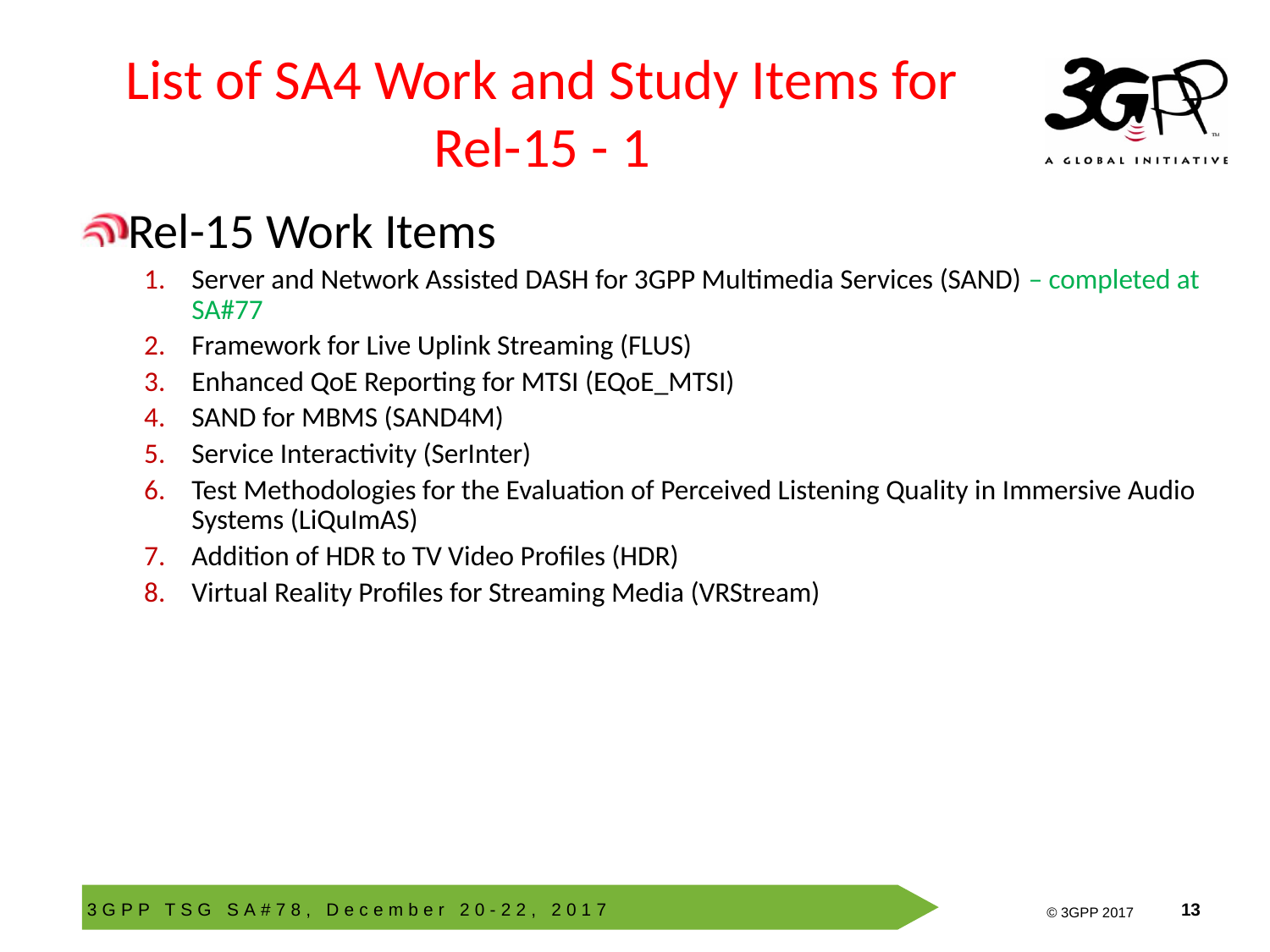

# List of SA4 Work and Study Items for Rel-15 - 1
Rel-15 Work Items
Server and Network Assisted DASH for 3GPP Multimedia Services (SAND) – completed at SA#77
Framework for Live Uplink Streaming (FLUS)
Enhanced QoE Reporting for MTSI (EQoE_MTSI)
SAND for MBMS (SAND4M)
Service Interactivity (SerInter)
Test Methodologies for the Evaluation of Perceived Listening Quality in Immersive Audio Systems (LiQuImAS)
Addition of HDR to TV Video Profiles (HDR)
Virtual Reality Profiles for Streaming Media (VRStream)